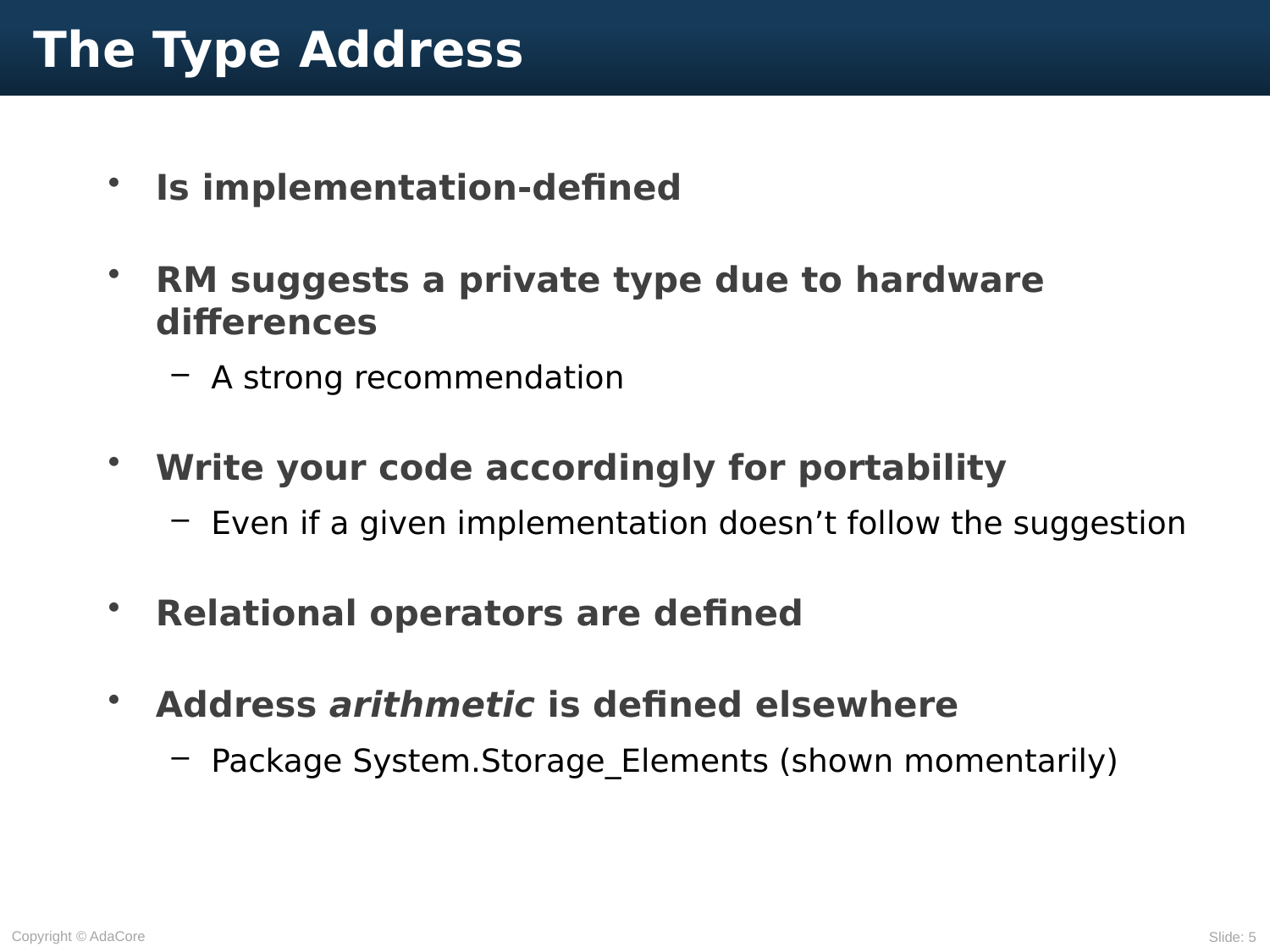

# The Type Address
Is implementation-defined
RM suggests a private type due to hardware differences
A strong recommendation
Write your code accordingly for portability
Even if a given implementation doesn’t follow the suggestion
Relational operators are defined
Address arithmetic is defined elsewhere
Package System.Storage_Elements (shown momentarily)